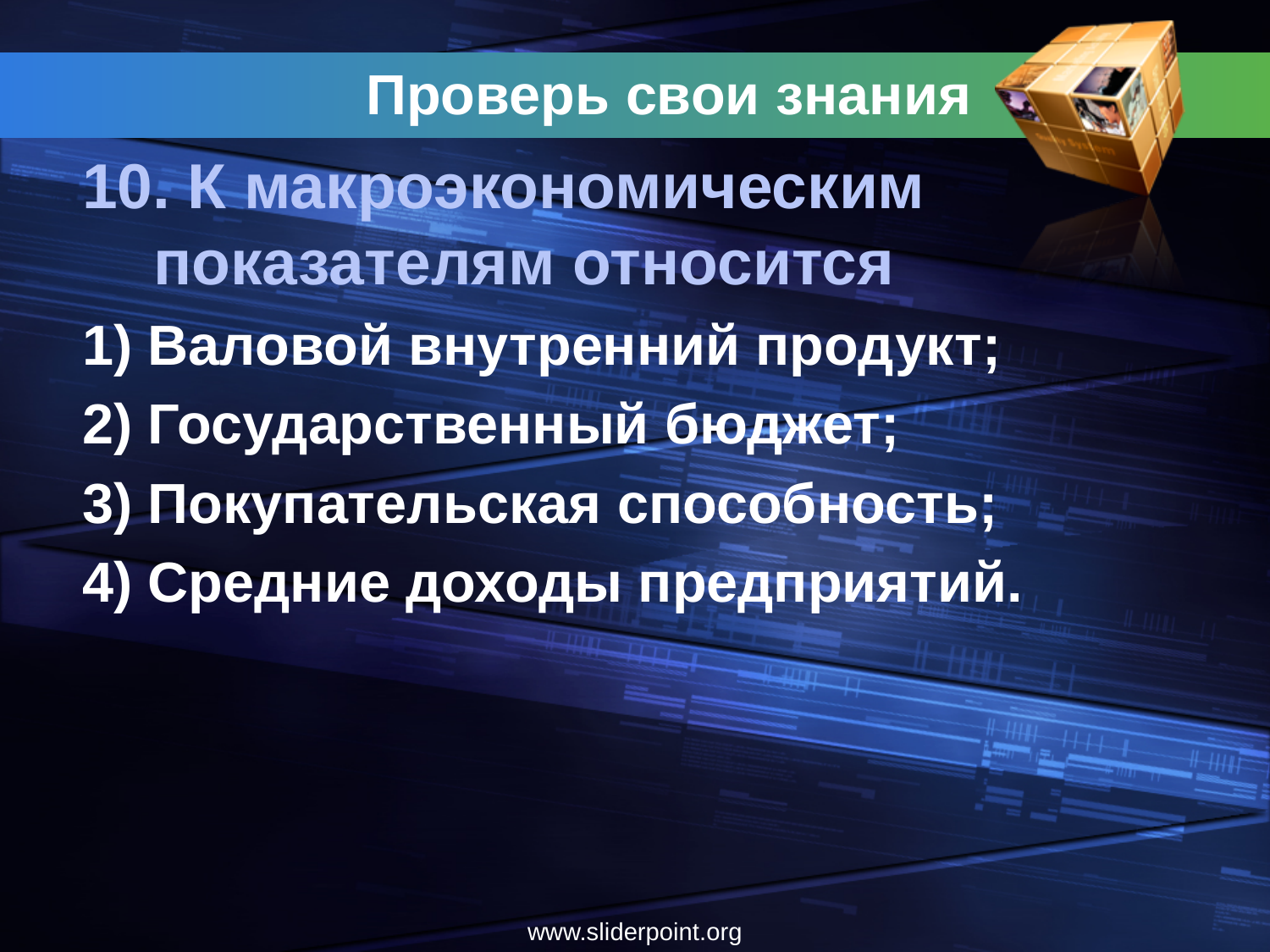

# Проверь свои знания
10. К макроэкономическим показателям относится
1) Валовой внутренний продукт;
2) Государственный бюджет;
3) Покупательская способность;
4) Средние доходы предприятий.
www.sliderpoint.org